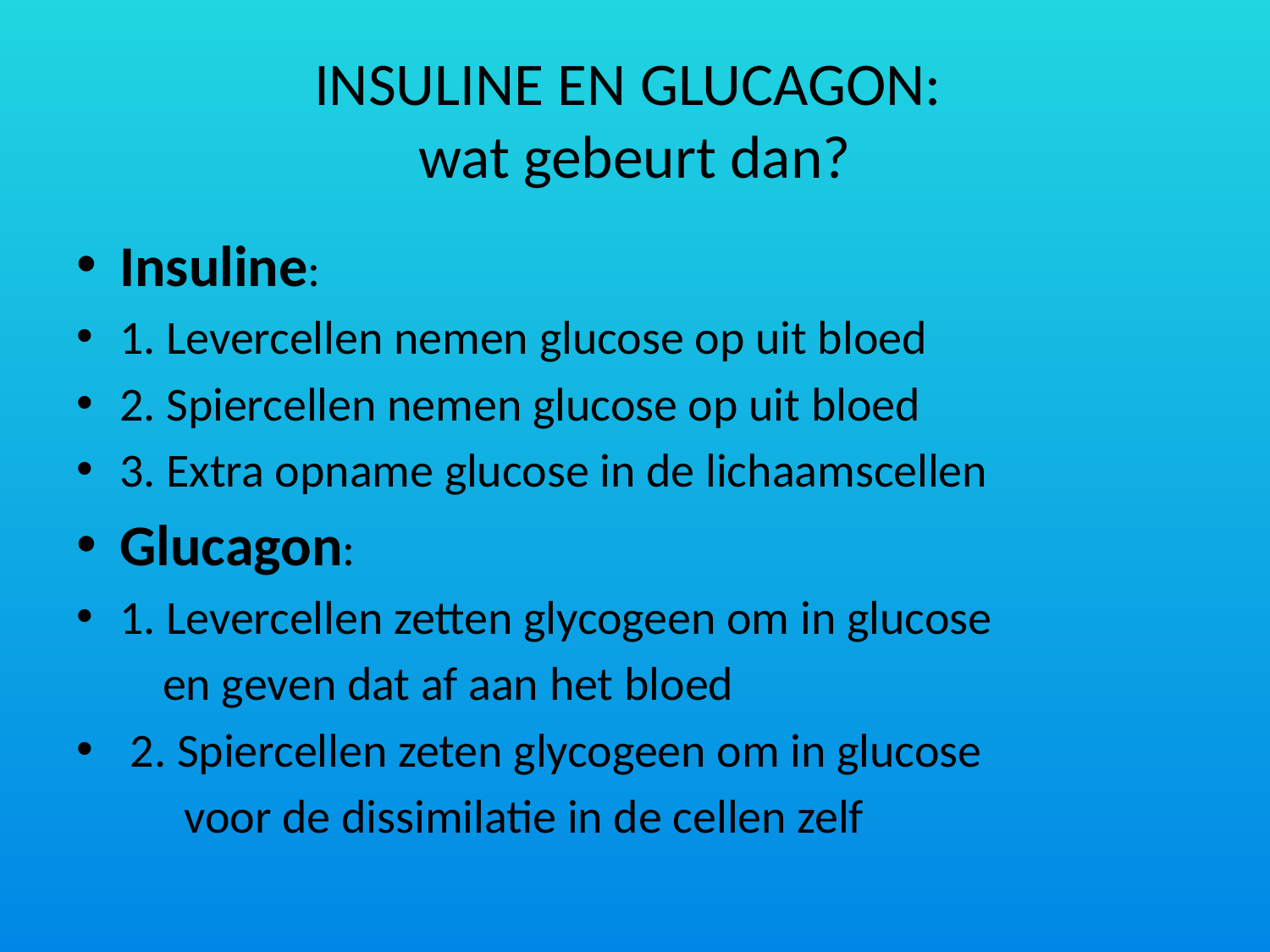

# INSULINE EN GLUCAGON: wat gebeurt dan?
Insuline:
1. Levercellen nemen glucose op uit bloed
2. Spiercellen nemen glucose op uit bloed
3. Extra opname glucose in de lichaamscellen
Glucagon:
1. Levercellen zetten glycogeen om in glucose
        en geven dat af aan het bloed
 2. Spiercellen zeten glycogeen om in glucose
          voor de dissimilatie in de cellen zelf